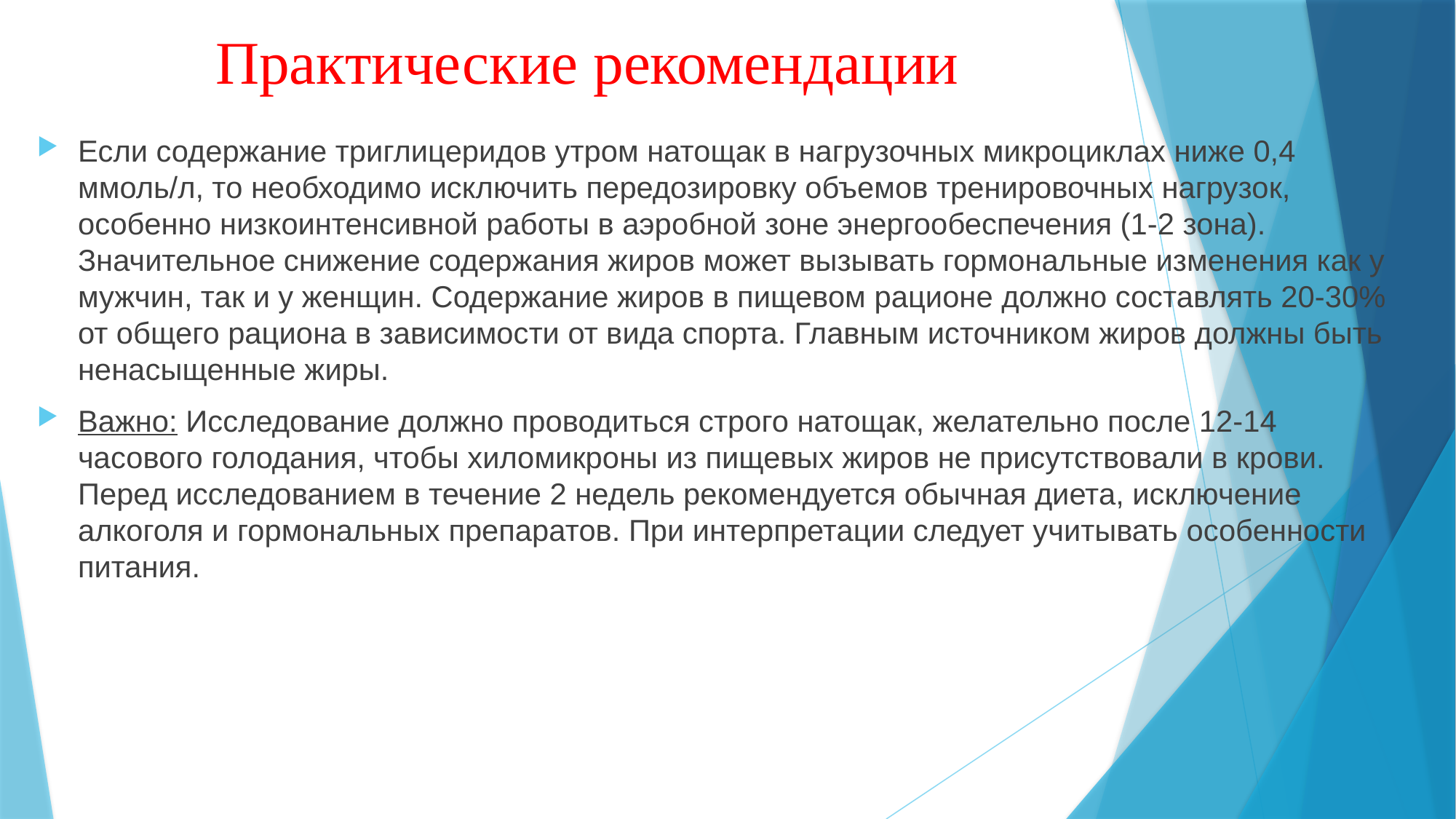

# Практические рекомендации
Если содержание триглицеридов утром натощак в нагрузочных микроциклах ниже 0,4 ммоль/л, то необходимо исключить передозировку объемов тренировочных нагрузок, особенно низкоинтенсивной работы в аэробной зоне энергообеспечения (1-2 зона). Значительное снижение содержания жиров может вызывать гормональные изменения как у мужчин, так и у женщин. Содержание жиров в пищевом рационе должно составлять 20-30% от общего рациона в зависимости от вида спорта. Главным источником жиров должны быть ненасыщенные жиры.
Важно: Исследование должно проводиться строго натощак, желательно после 12-14 часового голодания, чтобы хиломикроны из пищевых жиров не присутствовали в крови. Перед исследованием в течение 2 недель рекомендуется обычная диета, исключение алкоголя и гормональных препаратов. При интерпретации следует учитывать особенности питания.